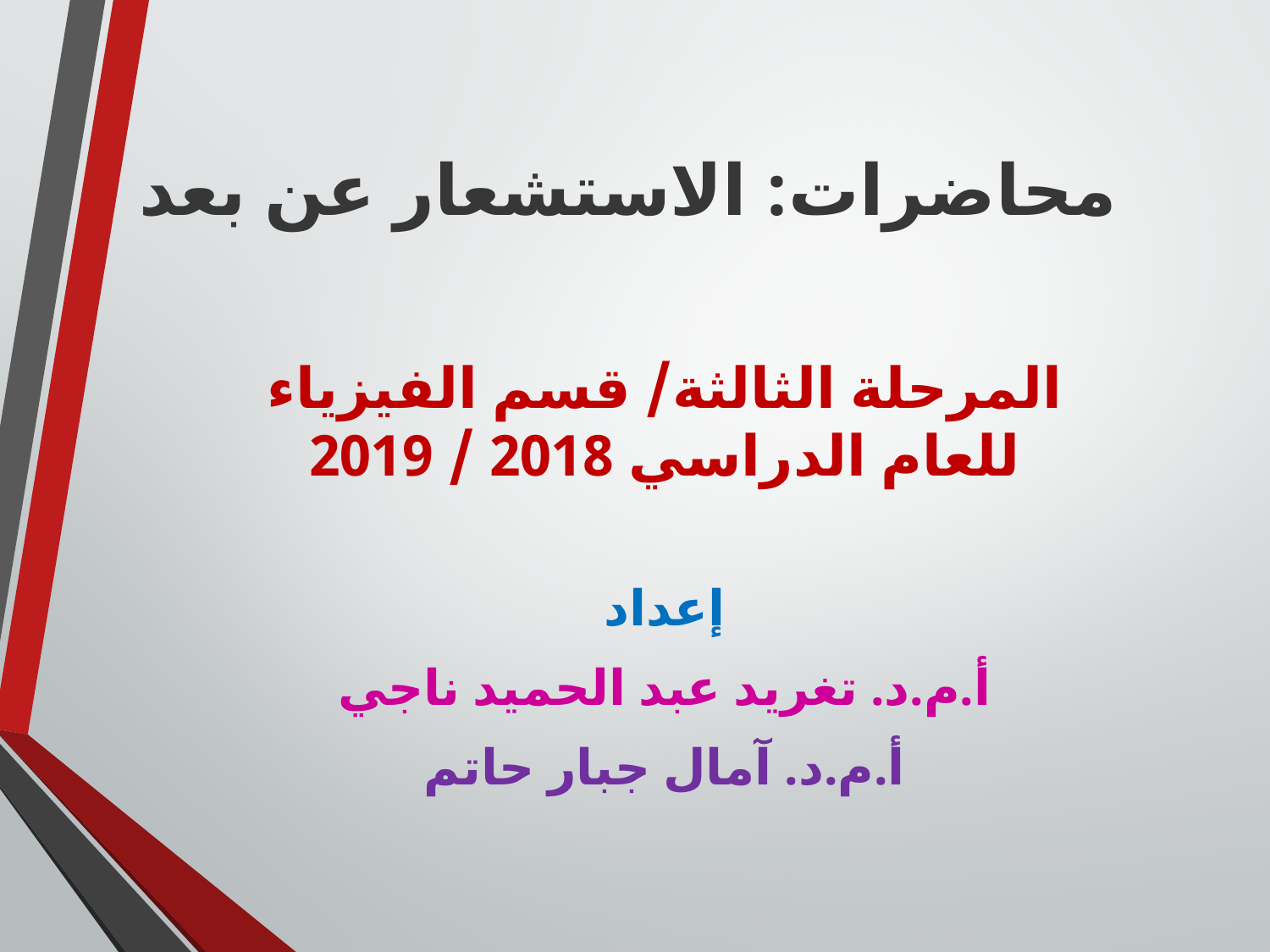

محاضرات: الاستشعار عن بعد
المرحلة الثالثة/ قسم الفيزياء
للعام الدراسي 2018 / 2019

إعداد
أ.م.د. تغريد عبد الحميد ناجي
أ.م.د. آمال جبار حاتم